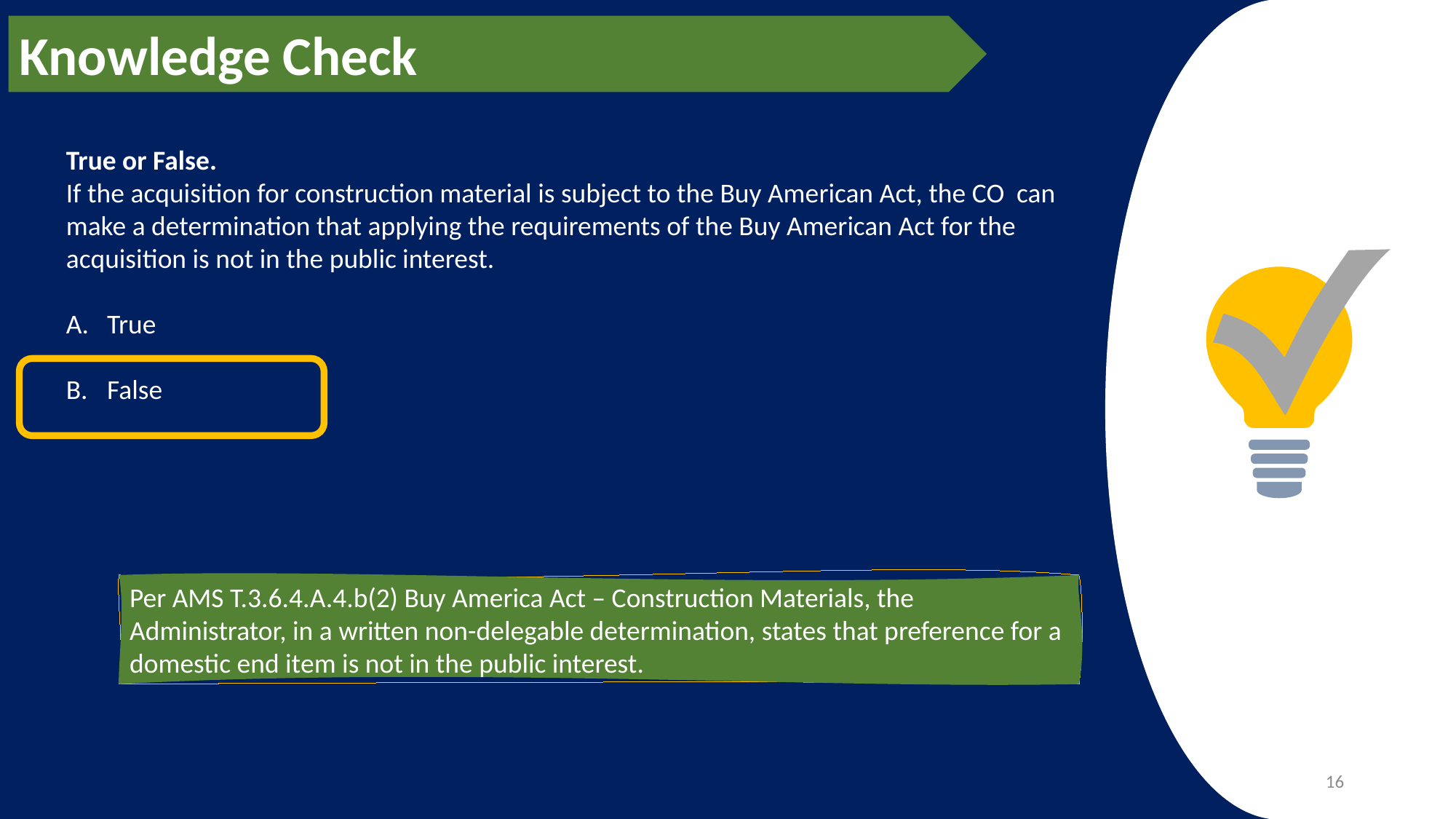

Knowledge Check
True or False.
If the acquisition for construction material is subject to the Buy American Act, the CO  can make a determination that applying the requirements of the Buy American Act for the acquisition is not in the public interest.

True

False

Per AMS T.3.6.4.A.4.b(2) Buy America Act – Construction Materials, the Administrator, in a written non-delegable determination, states that preference for a domestic end item is not in the public interest.
16